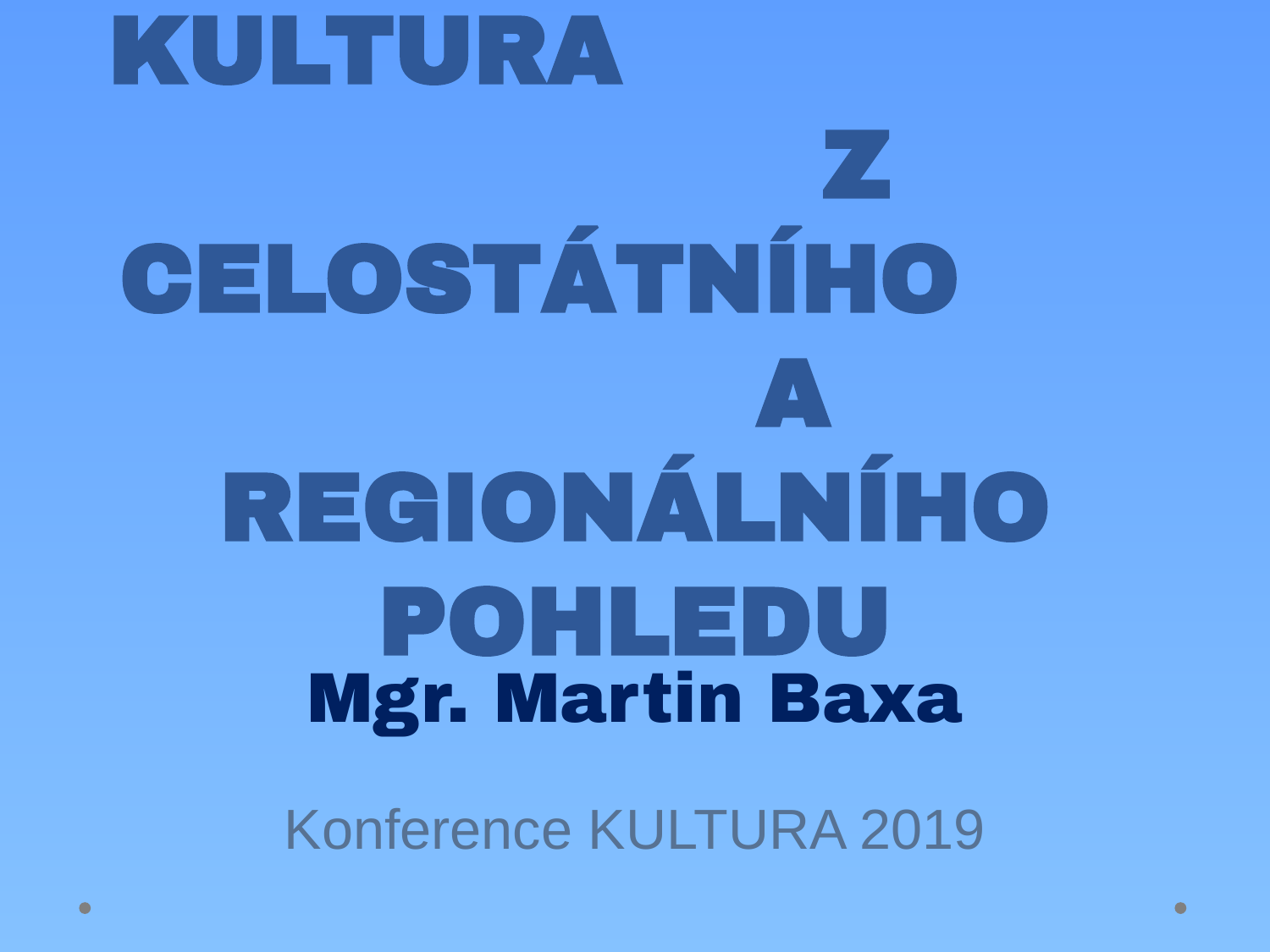

# KULTURA                                Z CELOSTÁTNÍHO                 A REGIONÁLNÍHO POHLEDU
Mgr. Martin Baxa

Konference KULTURA 2019